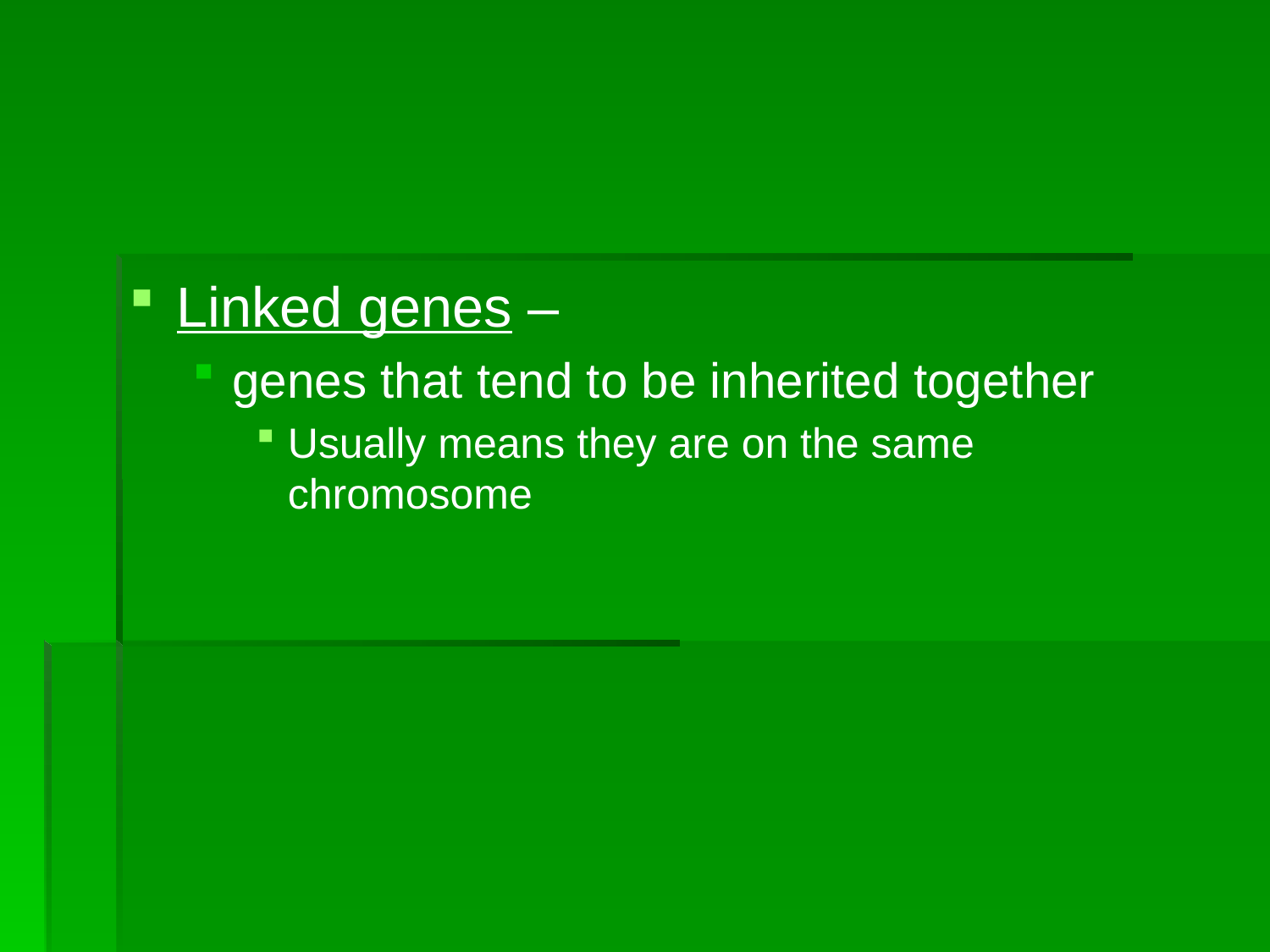

Linked genes –
genes that tend to be inherited together
Usually means they are on the same chromosome